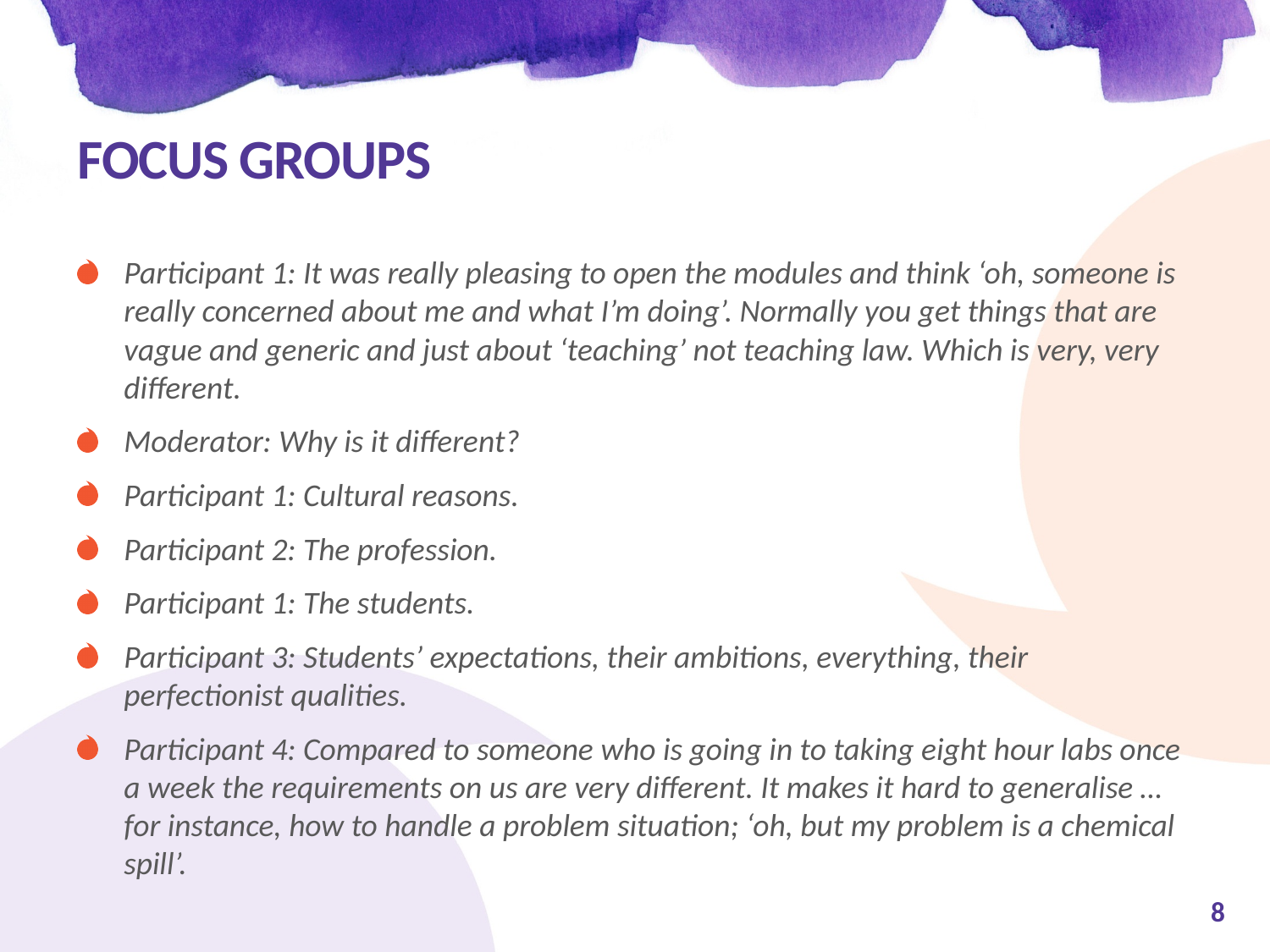

# Focus Groups
Participant 1: It was really pleasing to open the modules and think ‘oh, someone is really concerned about me and what I’m doing’. Normally you get things that are vague and generic and just about ‘teaching’ not teaching law. Which is very, very different.
Moderator: Why is it different?
Participant 1: Cultural reasons.
Participant 2: The profession.
Participant 1: The students.
Participant 3: Students’ expectations, their ambitions, everything, their perfectionist qualities.
Participant 4: Compared to someone who is going in to taking eight hour labs once a week the requirements on us are very different. It makes it hard to generalise … for instance, how to handle a problem situation; ‘oh, but my problem is a chemical spill’.

8